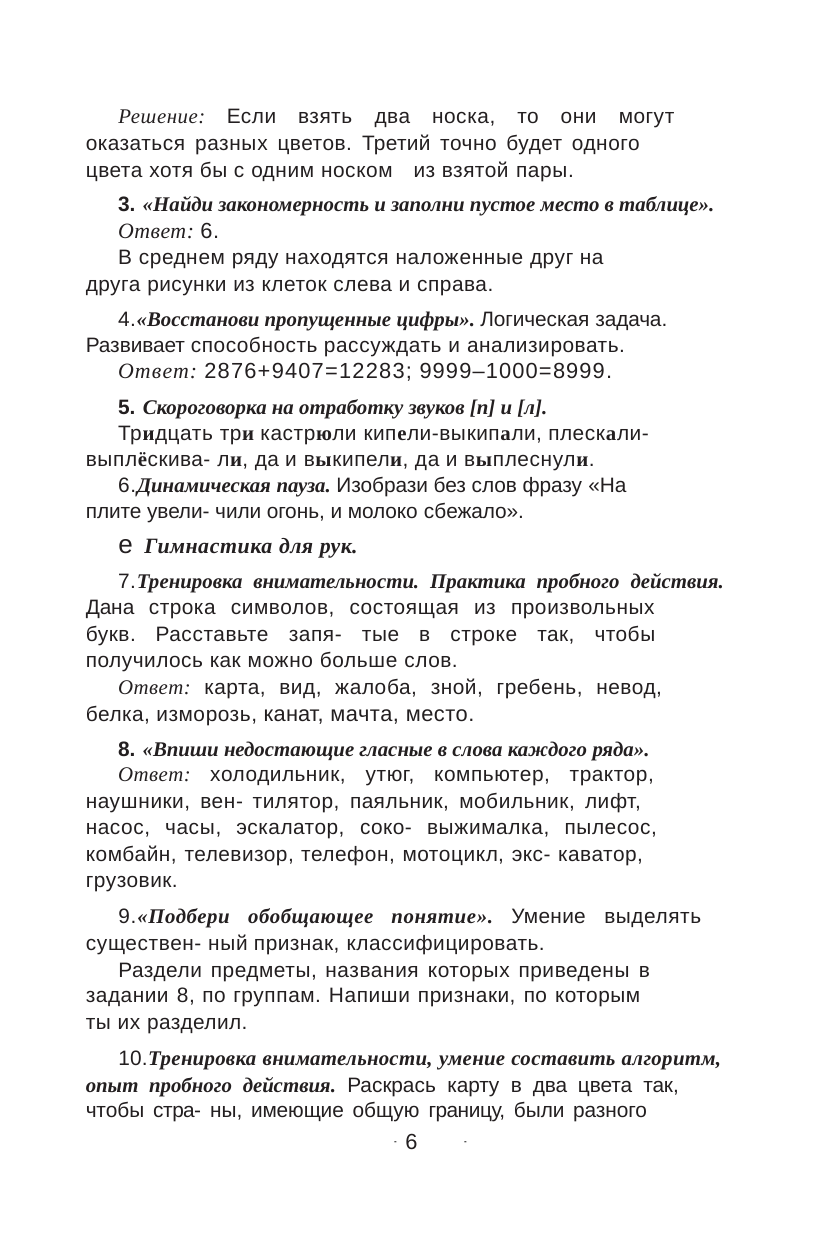

Решение: Если взять два носка, то они могут
оказаться разных цветов. Третий точно будет одного
цвета хотя бы с одним носком из взятой пары.
цвета. Точка пересече- ния границей не считается.
3. «Найди закономерность и заполни пустое место в таблице».
Ответ: 6.
В среднем ряду находятся наложенные друг на
друга рисунки из клеток слева и справа.
4.«Восстанови пропущенные цифры». Логическая задача.
Развивает способность рассуждать и анализировать.
Ответ: 2876+9407=12283; 9999–1000=8999.
5. Скороговорка на отработку звуков [п] и [л].
Тридцать три кастрюли кипели-выкипали, плескали-
выплёскива- ли, да и выкипели, да и выплеснули.
6.Динамическая пауза. Изобрази без слов фразу «На
плите увели- чили огонь, и молоко сбежало».
e Гимнастика для рук.
7.Тренировка внимательности. Практика пробного действия.
Дана строка символов, состоящая из произвольных
букв. Расставьте запя- тые в строке так, чтобы
получилось как можно больше слов.
Ответ: карта, вид, жалоба, зной, гребень, невод,
белка, изморозь, канат, мачта, место.
8. «Впиши недостающие гласные в слова каждого ряда».
Ответ: холодильник, утюг, компьютер, трактор,
наушники, вен- тилятор, паяльник, мобильник, лифт,
насос, часы, эскалатор, соко- выжималка, пылесос,
комбайн, телевизор, телефон, мотоцикл, экс- каватор,
грузовик.
9.«Подбери обобщающее понятие». Умение выделять
существен- ный признак, классифицировать.
Раздели предметы, названия которых приведены в
задании 8, по группам. Напиши признаки, по которым
ты их разделил.
10.Тренировка внимательности, умение составить алгоритм,
опыт пробного действия. Раскрась карту в два цвета так,
чтобы стра- ны, имеющие общую границу, были разного
6